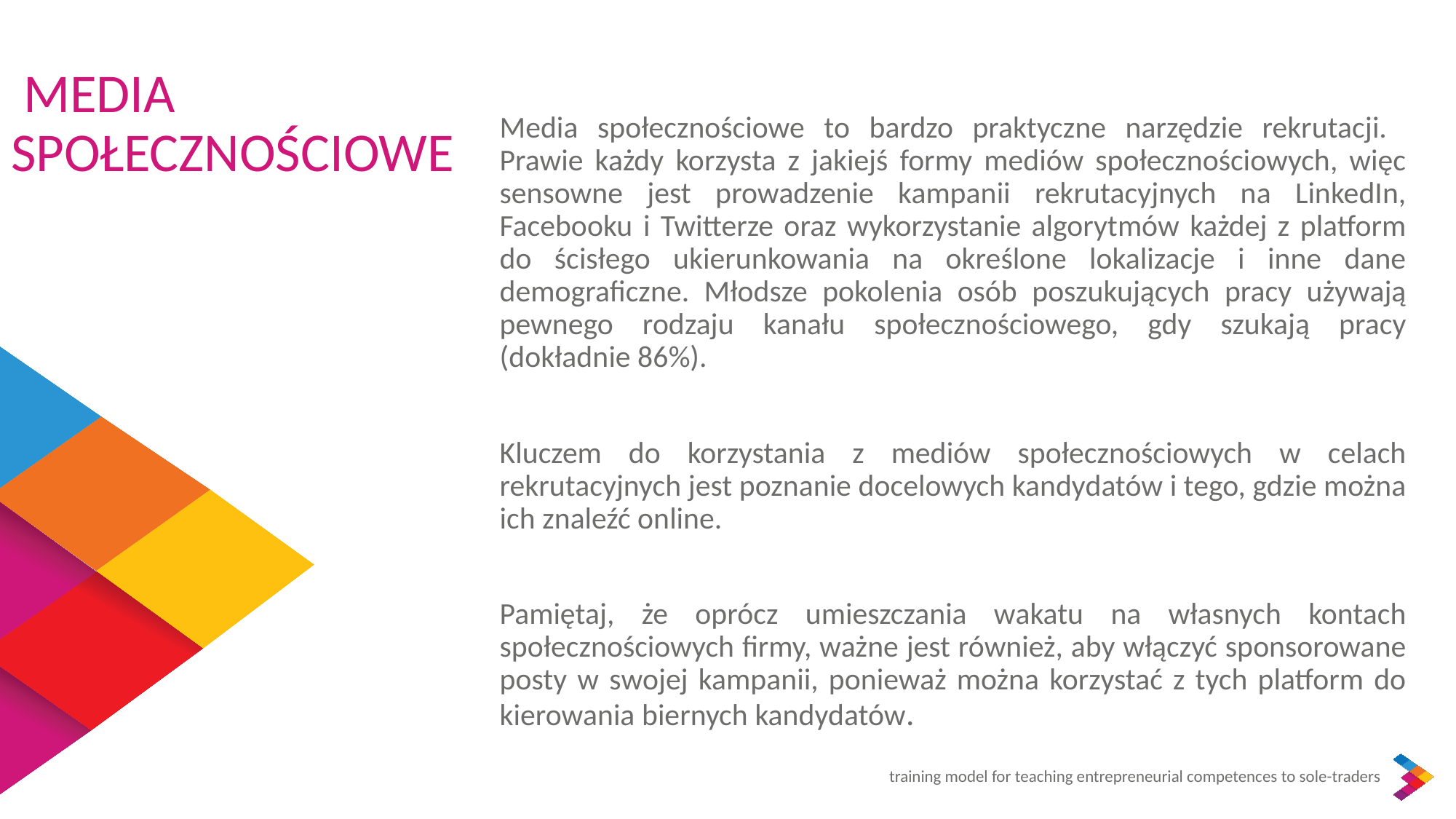

MEDIA SPOŁECZNOŚCIOWE

Media społecznościowe to bardzo praktyczne narzędzie rekrutacji.  Prawie każdy korzysta z jakiejś formy mediów społecznościowych, więc sensowne jest prowadzenie kampanii rekrutacyjnych na LinkedIn, Facebooku i Twitterze oraz wykorzystanie algorytmów każdej z platform do ścisłego ukierunkowania na określone lokalizacje i inne dane demograficzne. Młodsze pokolenia osób poszukujących pracy używają pewnego rodzaju kanału społecznościowego, gdy szukają pracy (dokładnie 86%).

Kluczem do korzystania z mediów społecznościowych w celach rekrutacyjnych jest poznanie docelowych kandydatów i tego, gdzie można ich znaleźć online.

Pamiętaj, że oprócz umieszczania wakatu na własnych kontach społecznościowych firmy, ważne jest również, aby włączyć sponsorowane posty w swojej kampanii, ponieważ można korzystać z tych platform do kierowania biernych kandydatów.